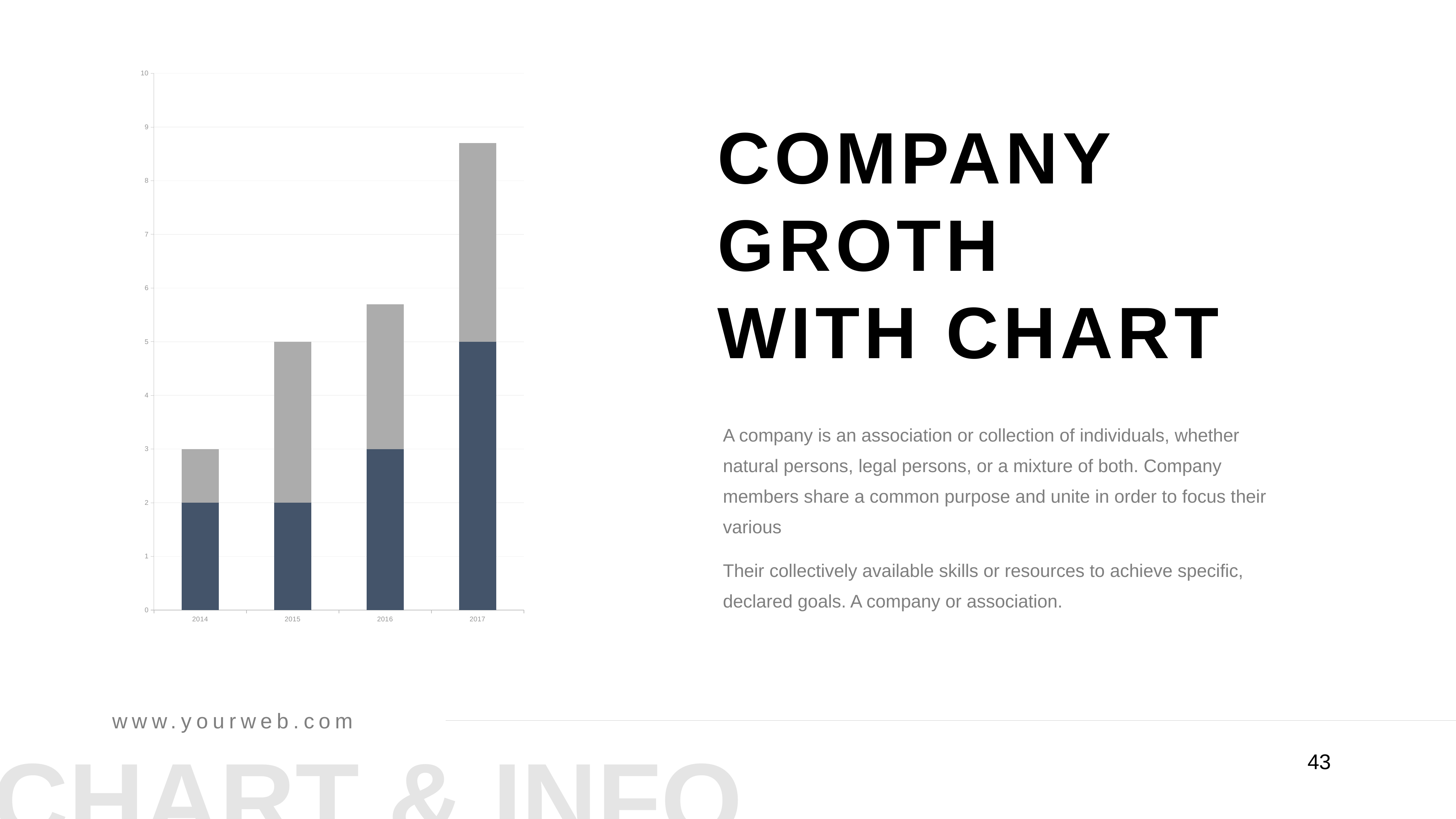

### Chart

| Category | Series 3 | series 4 |
|---|---|---|
| 2014 | 2.0 | 1.0 |
| 2015 | 2.0 | 3.0 |
| 2016 | 3.0 | 2.7 |
| 2017 | 5.0 | 3.7 |
COMPANY
GROTH
WITH CHART
A company is an association or collection of individuals, whether natural persons, legal persons, or a mixture of both. Company members share a common purpose and unite in order to focus their various
Their collectively available skills or resources to achieve specific, declared goals. A company or association.
www.yourweb.com
CHART & INFO